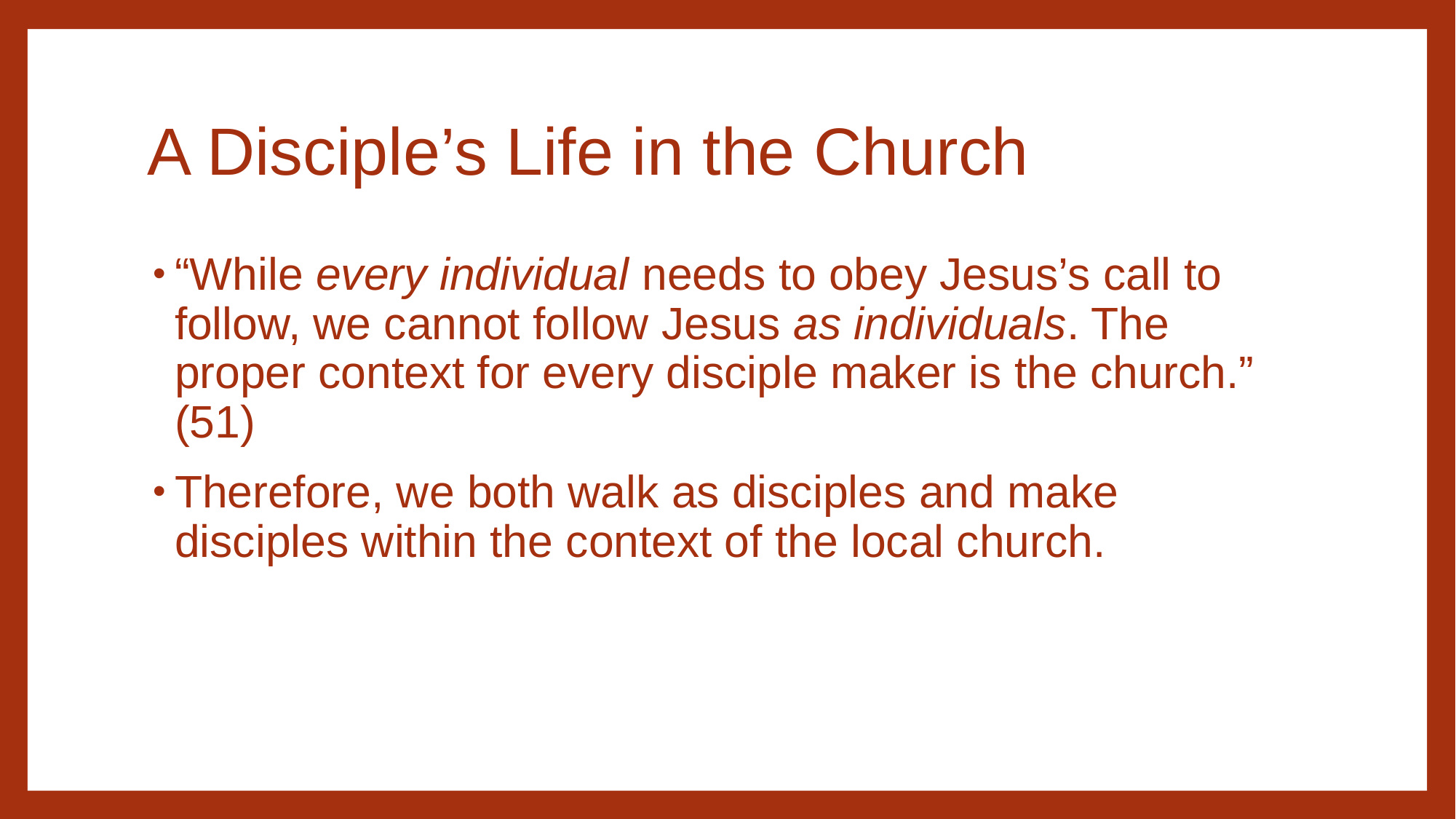

# A Disciple’s Life in the Church
“While every individual needs to obey Jesus’s call to follow, we cannot follow Jesus as individuals. The proper context for every disciple maker is the church.” (51)
Therefore, we both walk as disciples and make disciples within the context of the local church.